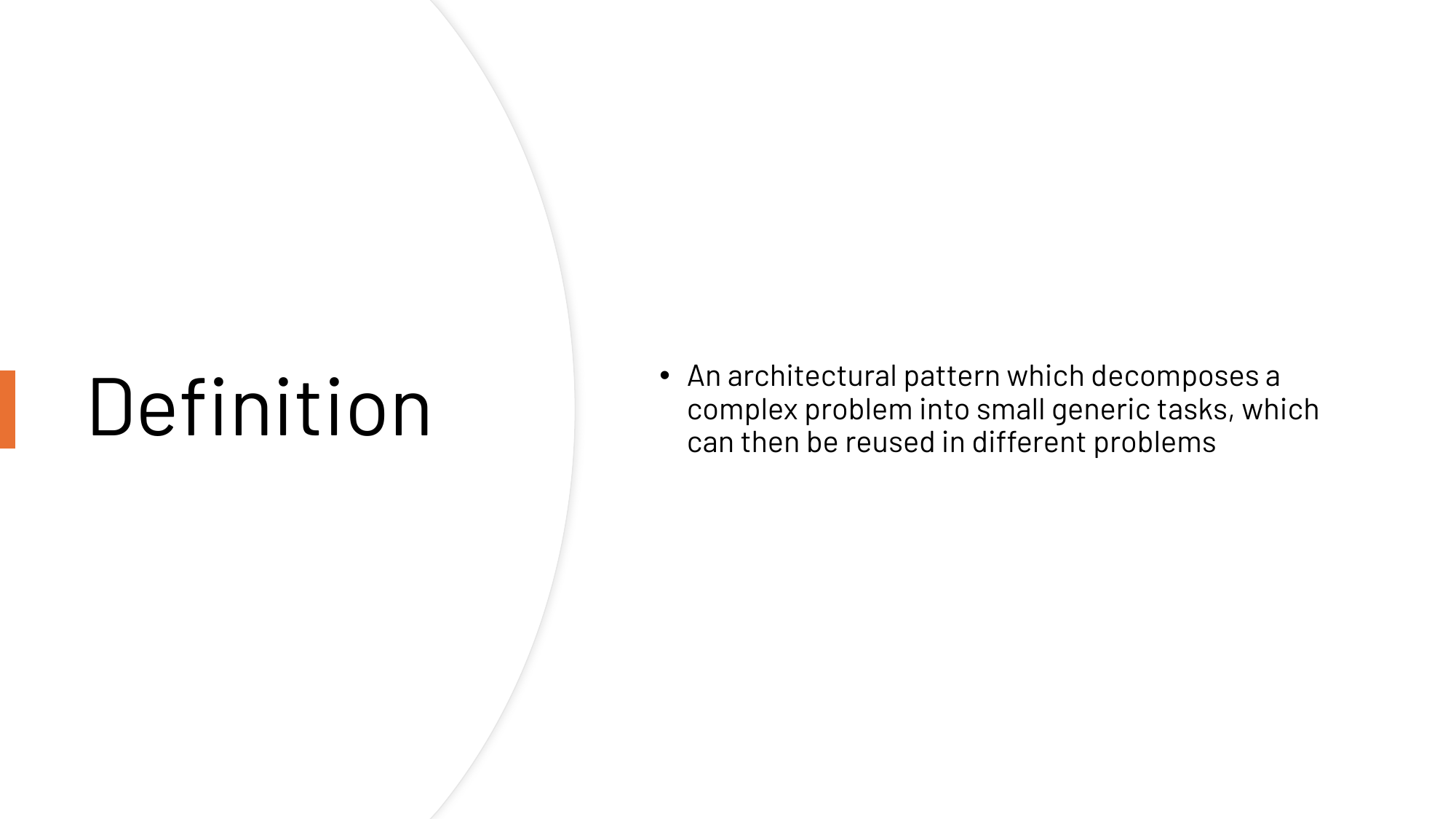

An architectural pattern which decomposes a complex problem into small generic tasks, which can then be reused in different problems
# Definition